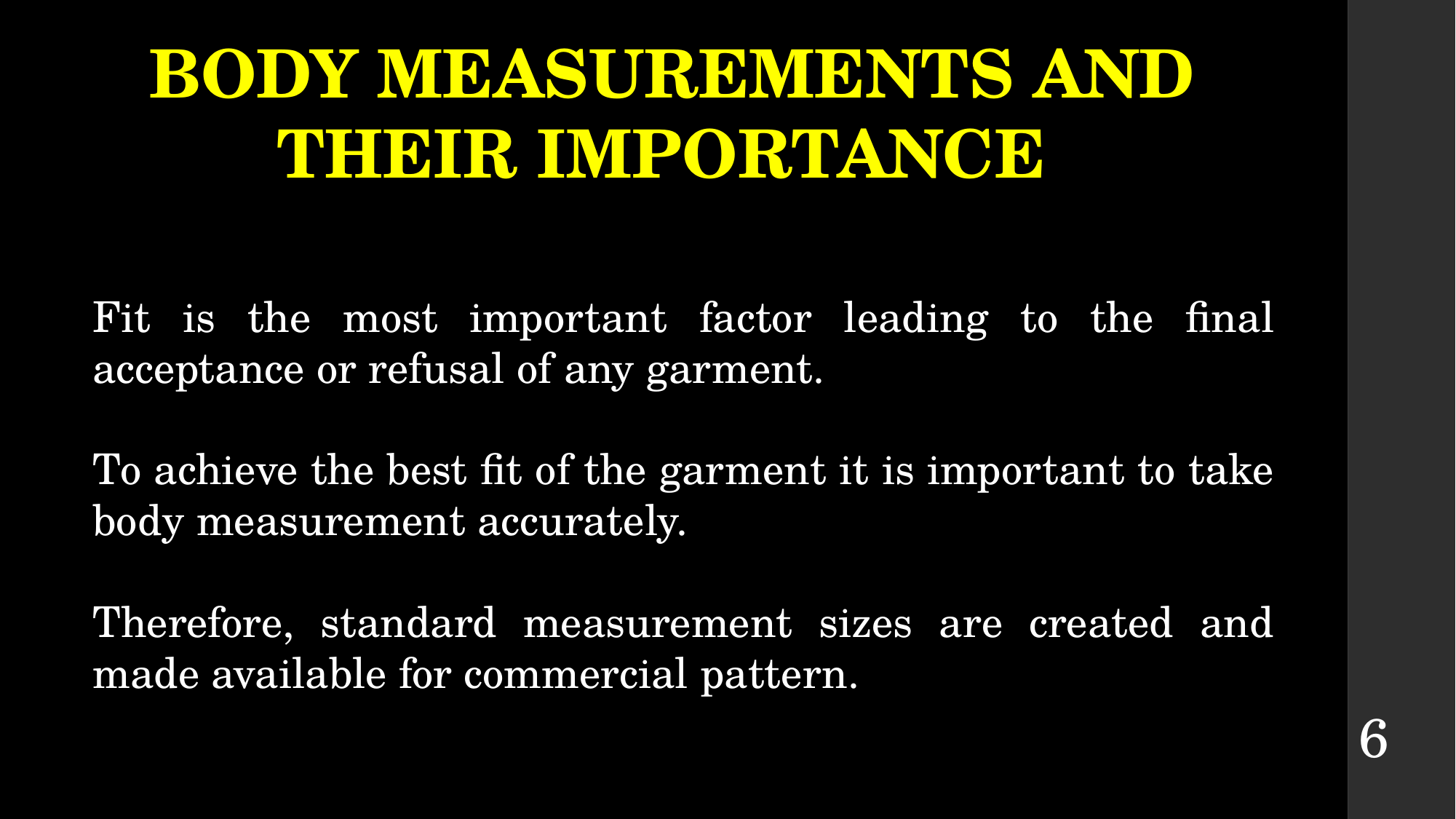

# BODY MEASUREMENTS AND THEIR IMPORTANCE
Fit is the most important factor leading to the final acceptance or refusal of any garment.

To achieve the best fit of the garment it is important to take body measurement accurately.

Therefore, standard measurement sizes are created and made available for commercial pattern.
6